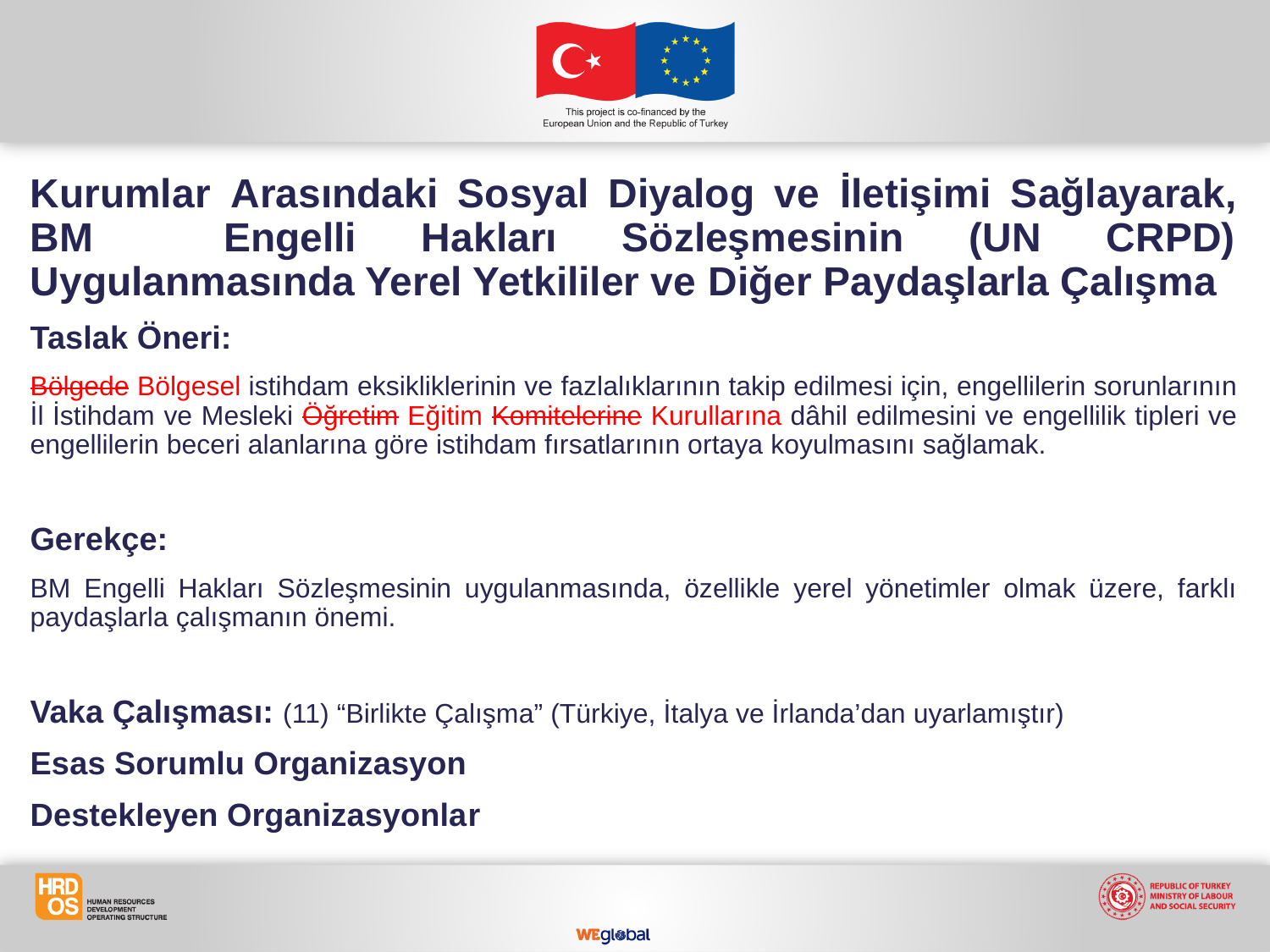

Kurumlar Arasındaki Sosyal Diyalog ve İletişimi Sağlayarak, BM  Engelli Hakları Sözleşmesinin (UN CRPD) Uygulanmasında Yerel Yetkililer ve Diğer Paydaşlarla Çalışma
Taslak Öneri:
Bölgede Bölgesel istihdam eksikliklerinin ve fazlalıklarının takip edilmesi için, engellilerin sorunlarının İl İstihdam ve Mesleki Öğretim Eğitim Komitelerine Kurullarına dâhil edilmesini ve engellilik tipleri ve engellilerin beceri alanlarına göre istihdam fırsatlarının ortaya koyulmasını sağlamak.

Gerekçe:
BM Engelli Hakları Sözleşmesinin uygulanmasında, özellikle yerel yönetimler olmak üzere, farklı paydaşlarla çalışmanın önemi.

Vaka Çalışması: (11) “Birlikte Çalışma” (Türkiye, İtalya ve İrlanda’dan uyarlamıştır)
Esas Sorumlu Organizasyon
Destekleyen Organizasyonlar